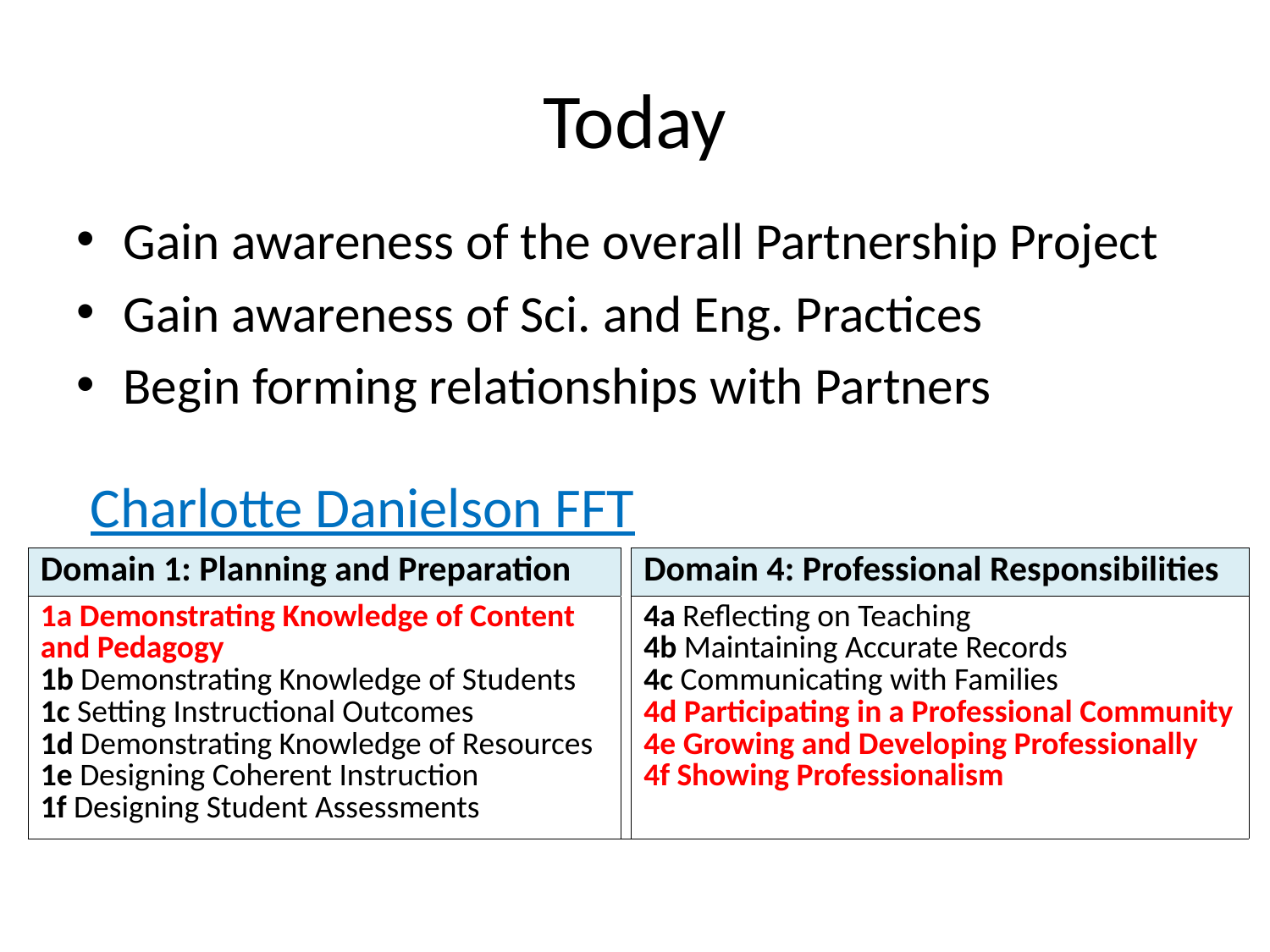

# Today
Gain awareness of the overall Partnership Project
Gain awareness of Sci. and Eng. Practices
Begin forming relationships with Partners

Charlotte Danielson FFT
| Domain 1: Planning and Preparation |  | Domain 4: Professional Responsibilities |
| --- | --- | --- |
| 1a Demonstrating Knowledge of Content and Pedagogy 1b Demonstrating Knowledge of Students 1c Setting Instructional Outcomes 1d Demonstrating Knowledge of Resources 1e Designing Coherent Instruction 1f Designing Student Assessments |  | 4a Reflecting on Teaching 4b Maintaining Accurate Records 4c Communicating with Families 4d Participating in a Professional Community 4e Growing and Developing Professionally 4f Showing Professionalism |